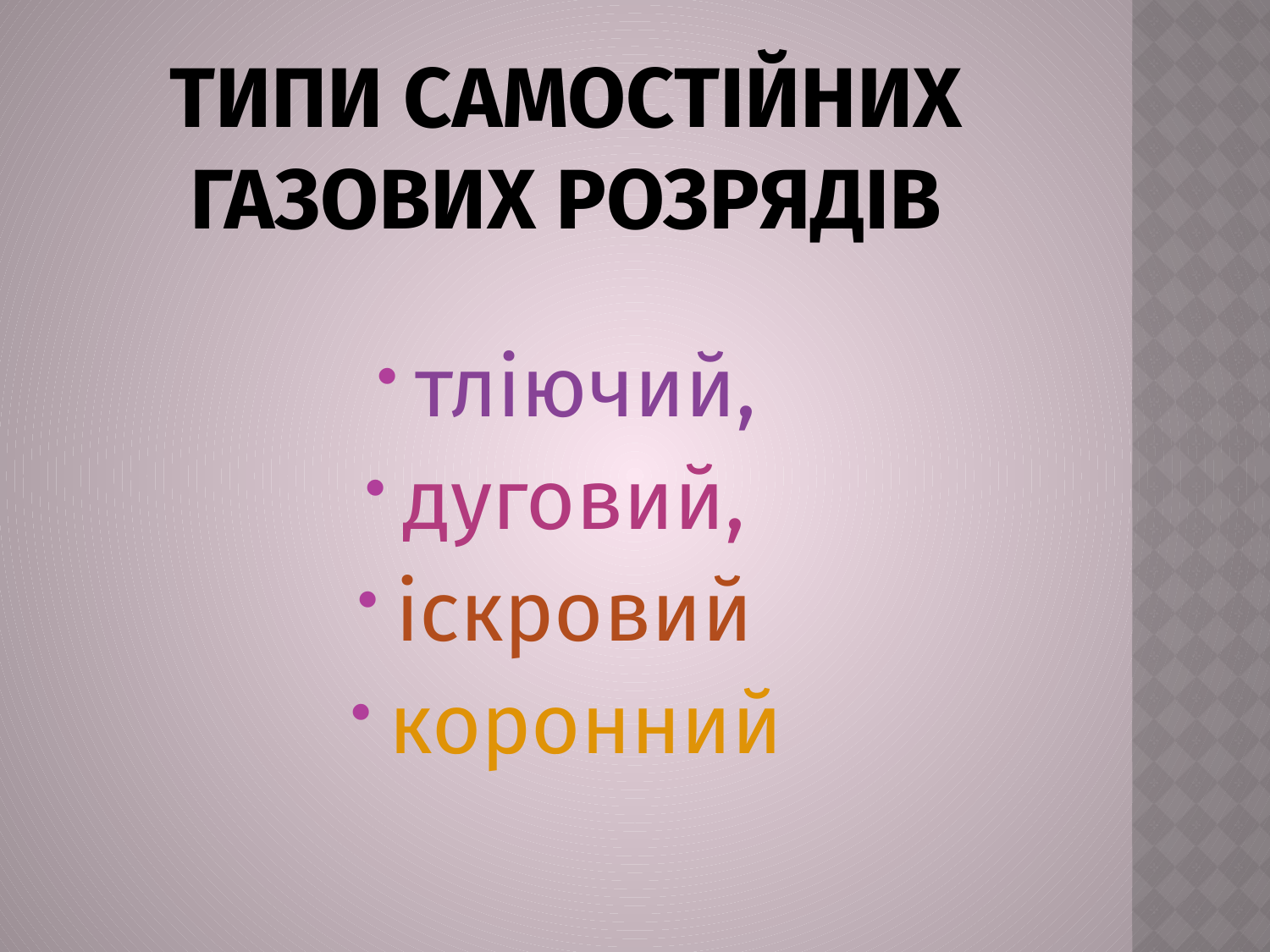

# Типи самостійних газових розрядів
тліючий,
дуговий,
іскровий
коронний